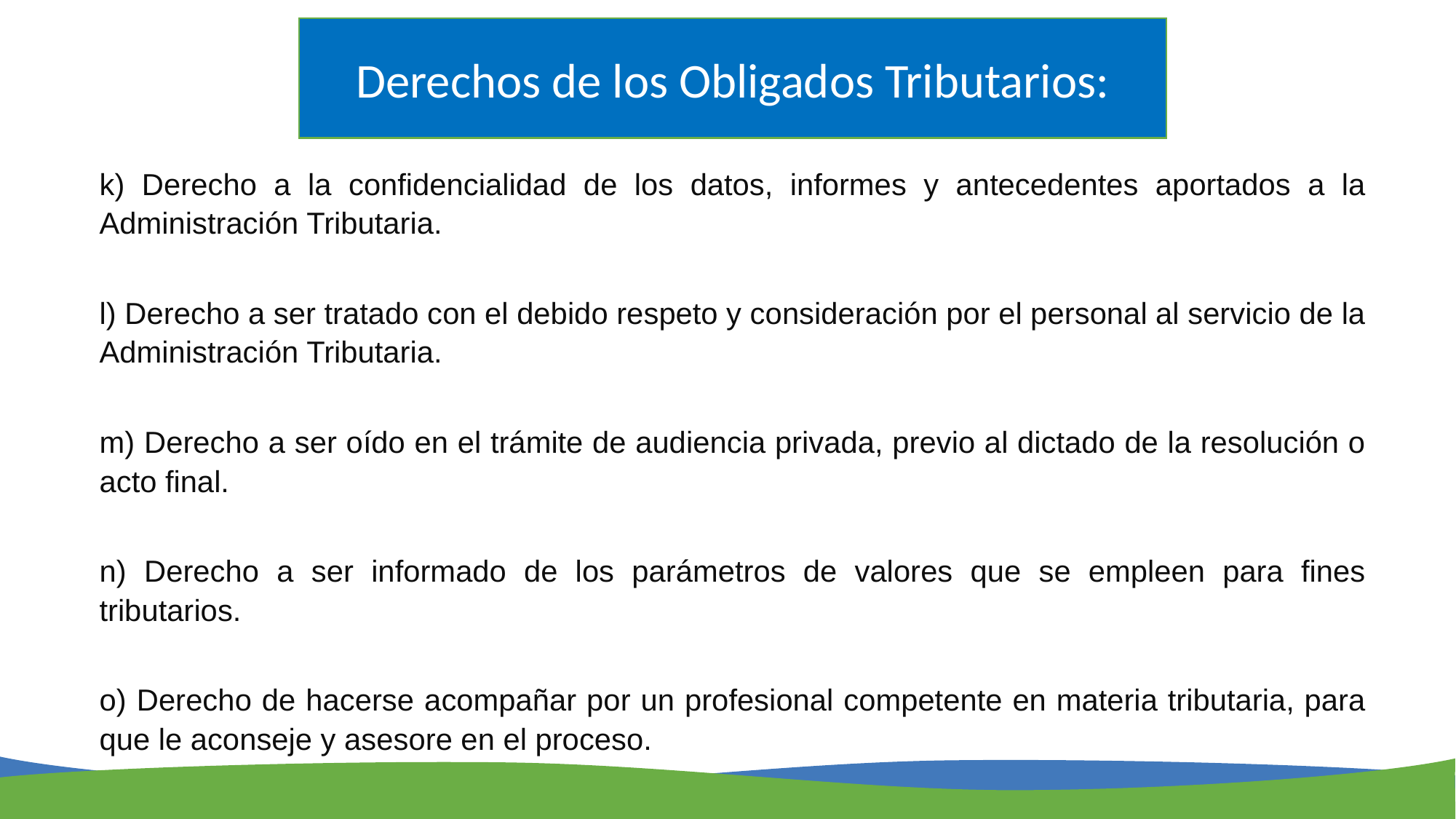

Derechos de los Obligados Tributarios:
k) Derecho a la confidencialidad de los datos, informes y antecedentes aportados a la Administración Tributaria.
l) Derecho a ser tratado con el debido respeto y consideración por el personal al servicio de la Administración Tributaria.
m) Derecho a ser oído en el trámite de audiencia privada, previo al dictado de la resolución o acto final.
n) Derecho a ser informado de los parámetros de valores que se empleen para fines tributarios.
o) Derecho de hacerse acompañar por un profesional competente en materia tributaria, para que le aconseje y asesore en el proceso.